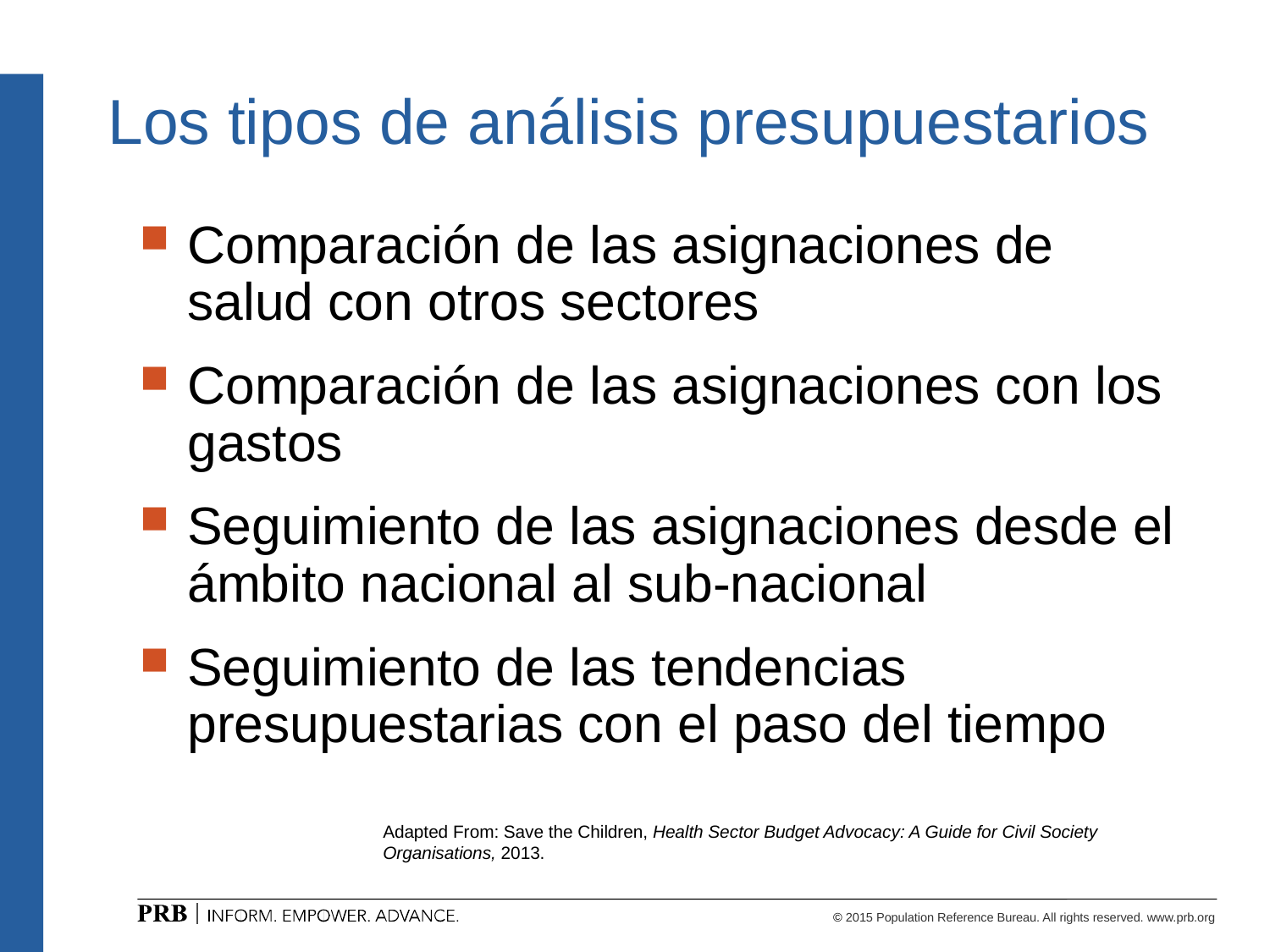

# Los tipos de análisis presupuestarios
Comparación de las asignaciones de salud con otros sectores
Comparación de las asignaciones con los gastos
Seguimiento de las asignaciones desde el ámbito nacional al sub-nacional
Seguimiento de las tendencias presupuestarias con el paso del tiempo

Adapted From: Save the Children, Health Sector Budget Advocacy: A Guide for Civil Society Organisations, 2013.